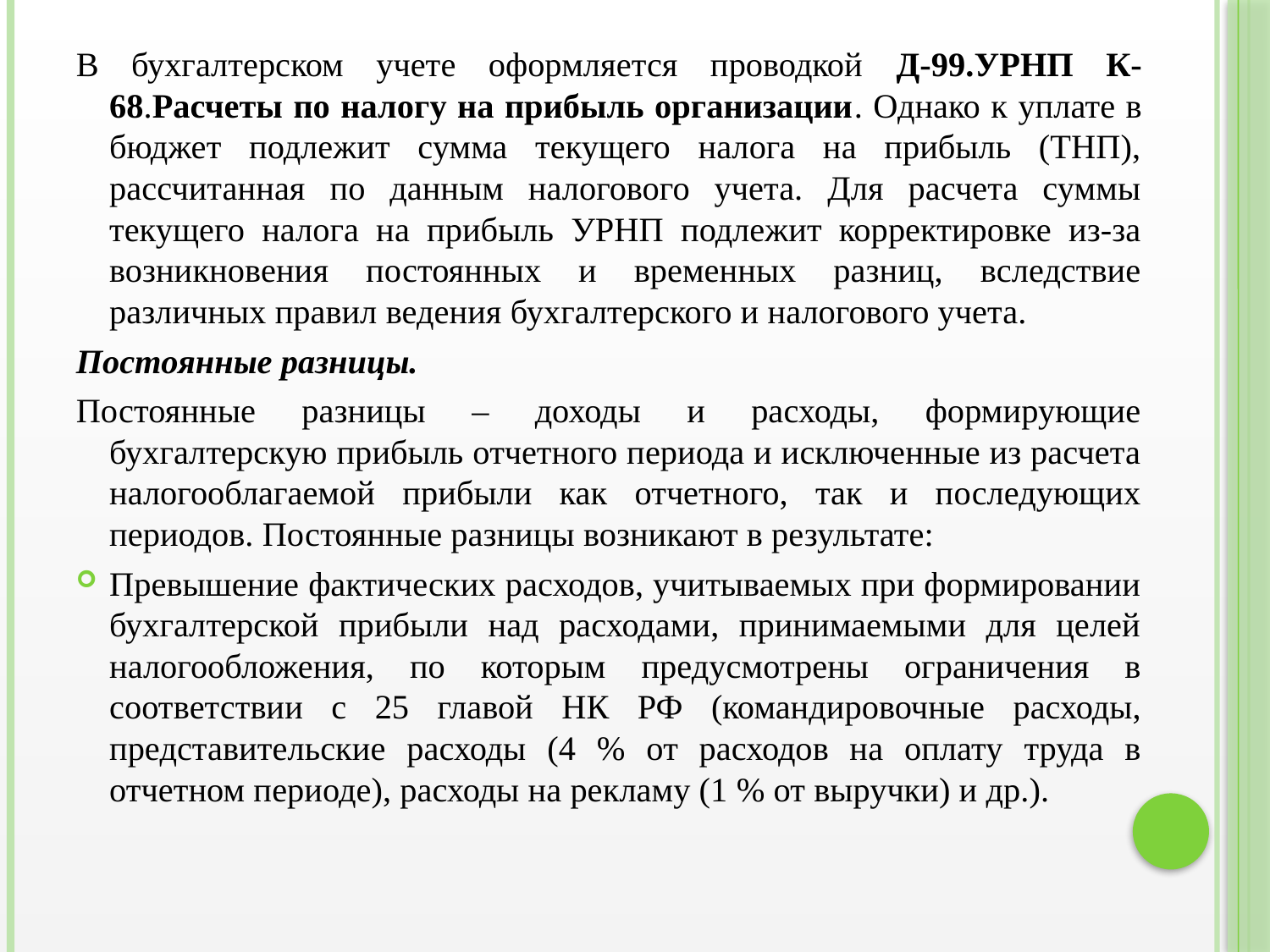

В бухгалтерском учете оформляется проводкой Д-99.УРНП К-68.Расчеты по налогу на прибыль организации. Однако к уплате в бюджет подлежит сумма текущего налога на прибыль (ТНП), рассчитанная по данным налогового учета. Для расчета суммы текущего налога на прибыль УРНП подлежит корректировке из-за возникновения постоянных и временных разниц, вследствие различных правил ведения бухгалтерского и налогового учета.
Постоянные разницы.
Постоянные разницы – доходы и расходы, формирующие бухгалтерскую прибыль отчетного периода и исключенные из расчета налогооблагаемой прибыли как отчетного, так и последующих периодов. Постоянные разницы возникают в результате:
Превышение фактических расходов, учитываемых при формировании бухгалтерской прибыли над расходами, принимаемыми для целей налогообложения, по которым предусмотрены ограничения в соответствии с 25 главой НК РФ (командировочные расходы, представительские расходы (4 % от расходов на оплату труда в отчетном периоде), расходы на рекламу (1 % от выручки) и др.).